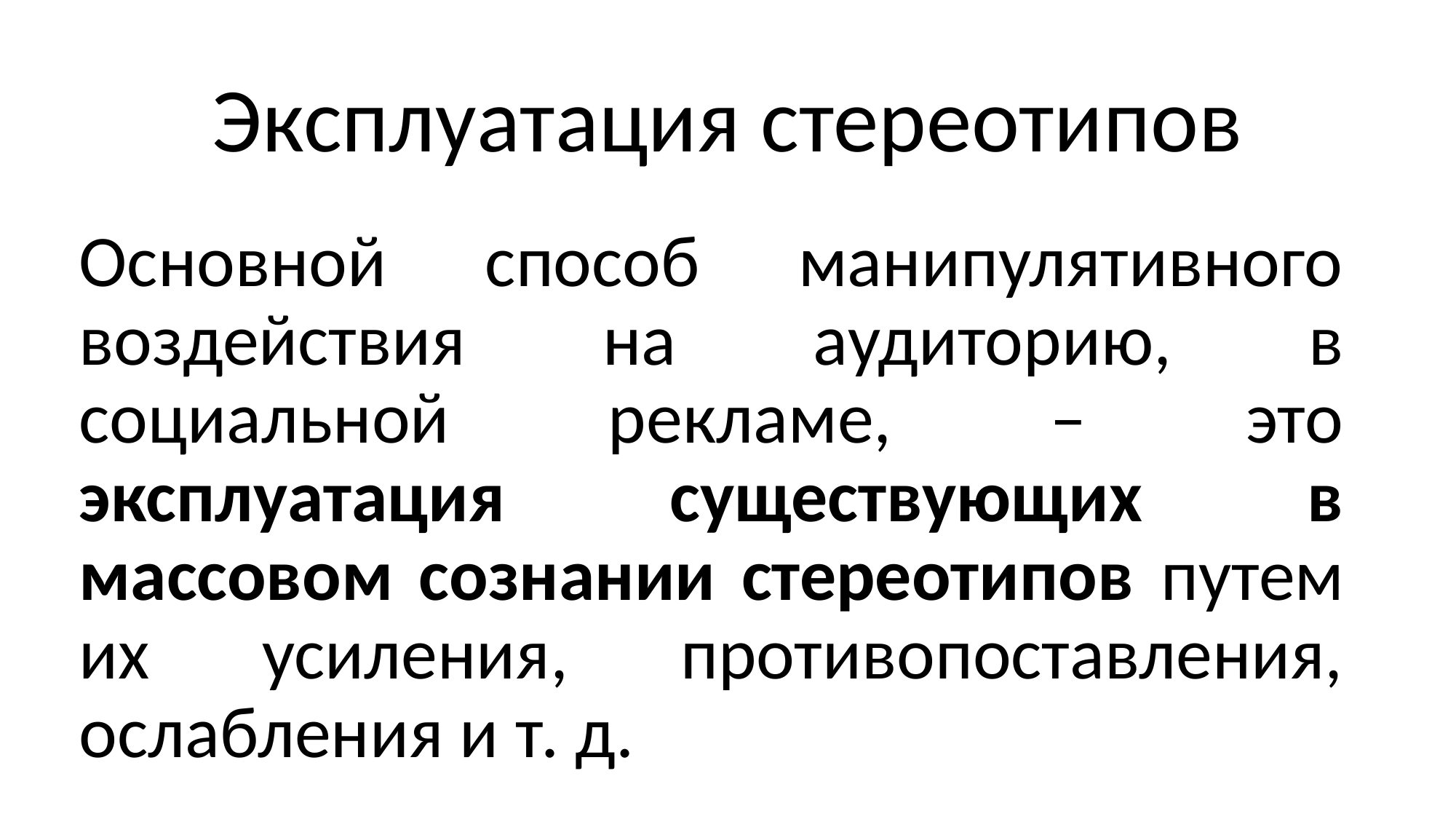

# Эксплуатация стереотипов
Основной способ манипулятивного воздействия на аудиторию, в социальной рекламе, – это эксплуатация существующих в массовом сознании стереотипов путем их усиления, противопоставления, ослабления и т. д.